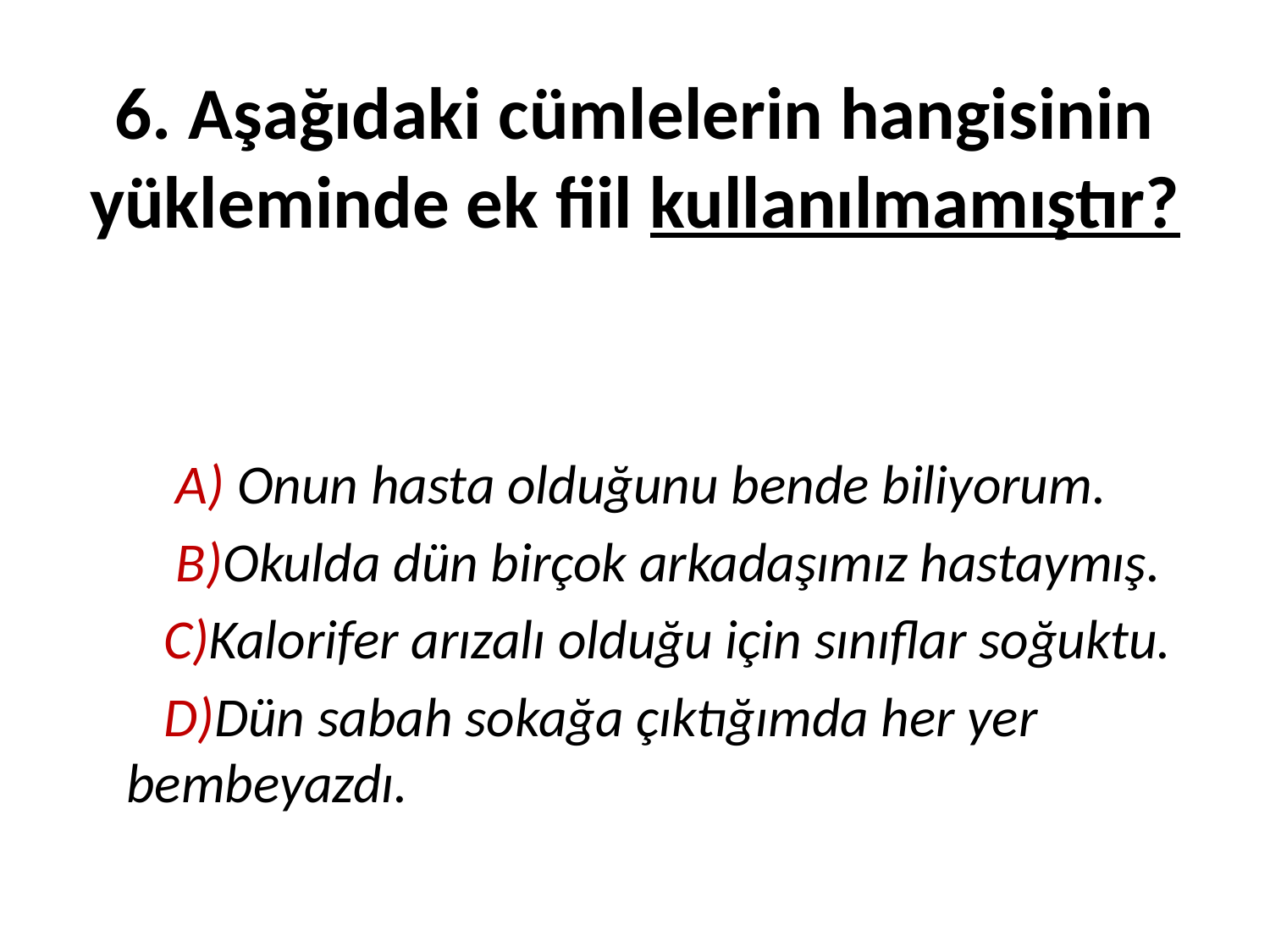

# 6. Aşağıdaki cümlelerin hangisinin yükleminde ek fiil kullanılmamıştır?

        A) Onun hasta olduğunu bende biliyorum.
        B)Okulda dün birçok arkadaşımız hastaymış.
       C)Kalorifer arızalı olduğu için sınıflar soğuktu.
       D)Dün sabah sokağa çıktığımda her yer bembeyazdı.